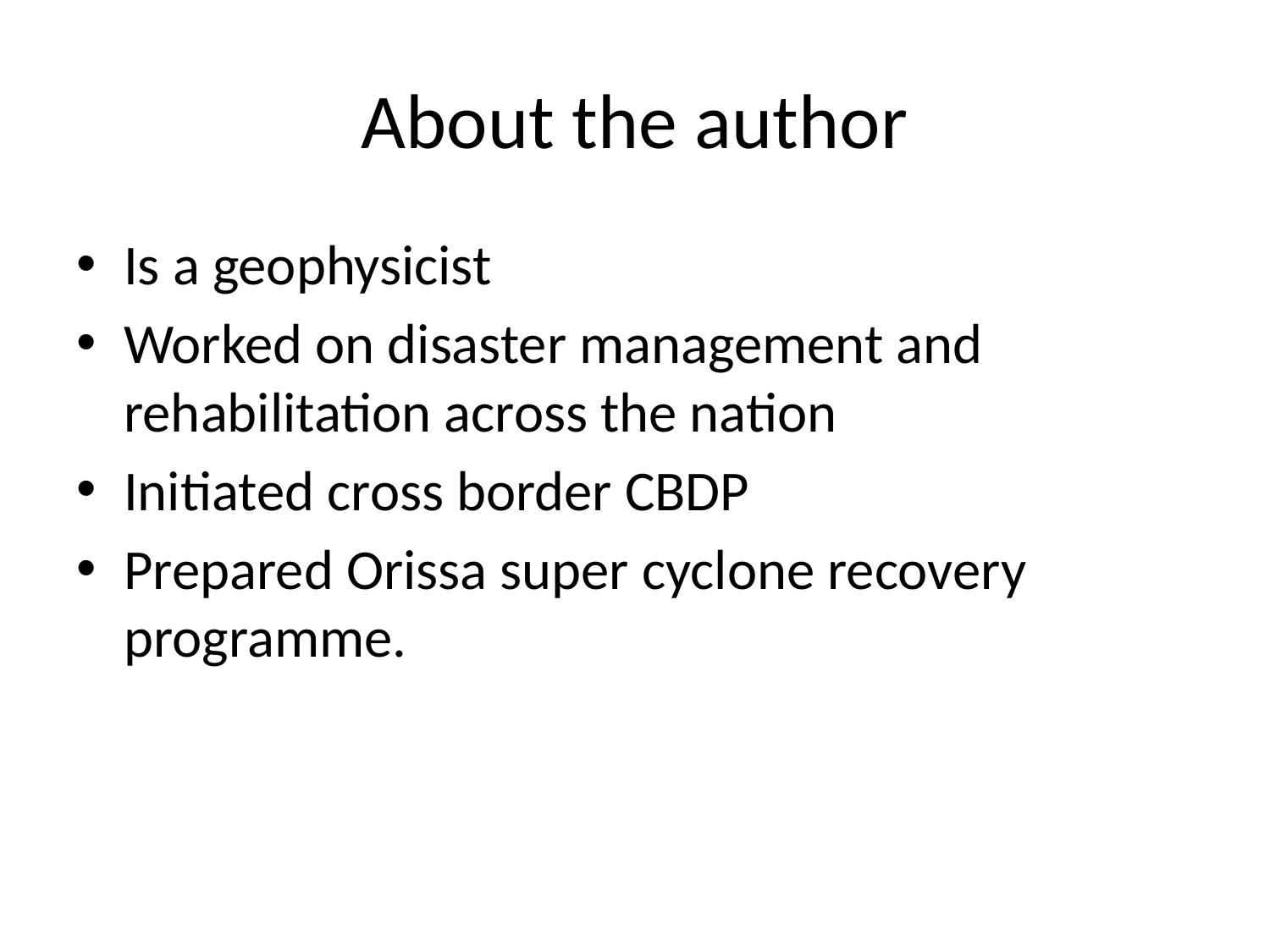

# About the author
Is a geophysicist
Worked on disaster management and rehabilitation across the nation
Initiated cross border CBDP
Prepared Orissa super cyclone recovery programme.